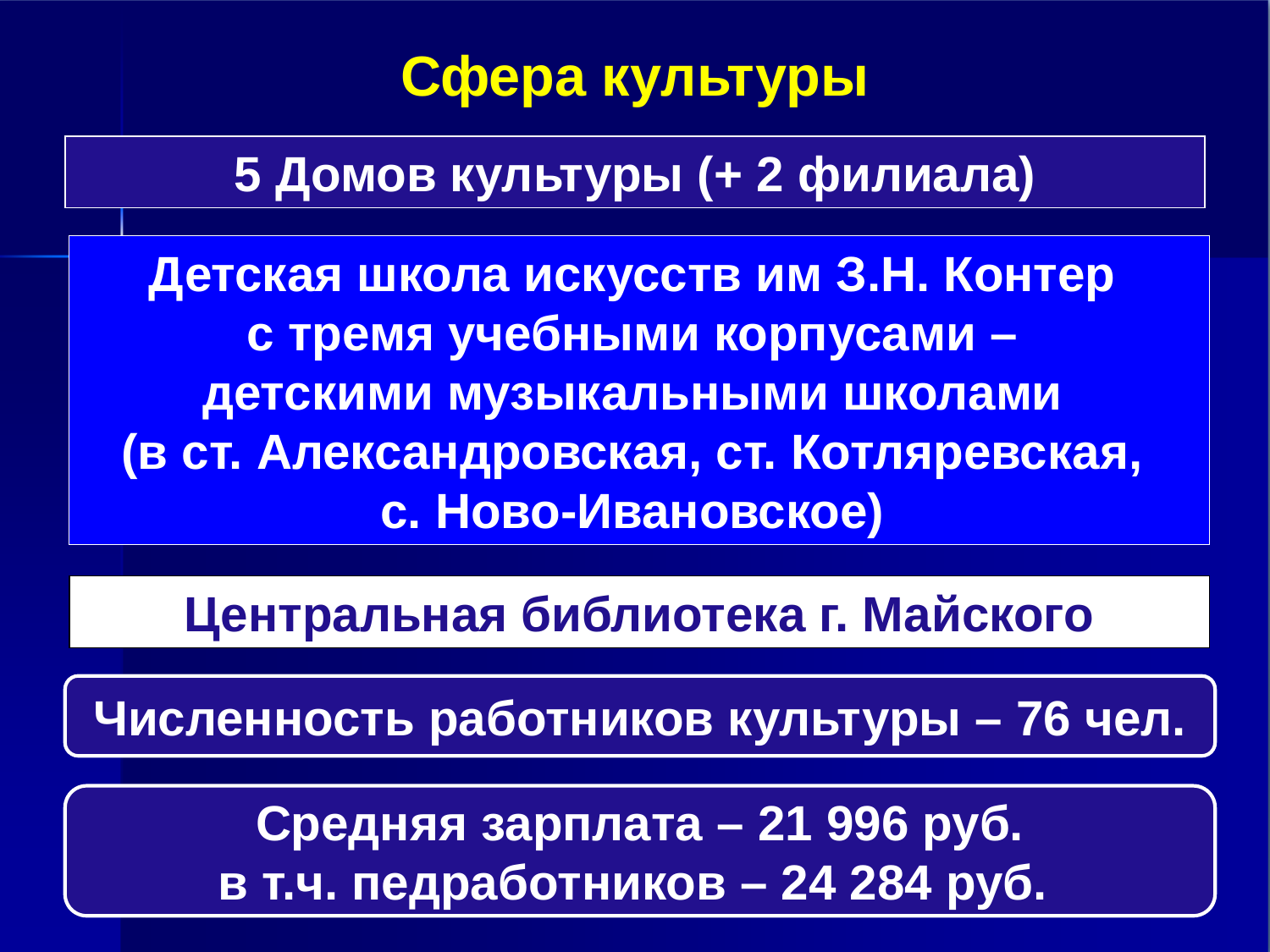

# Сфера культуры
5 Домов культуры (+ 2 филиала)
Детская школа искусств им З.Н. Контер
с тремя учебными корпусами –
детскими музыкальными школами
(в ст. Александровская, ст. Котляревская,
с. Ново-Ивановское)

Центральная библиотека г. Майского
Численность работников культуры – 76 чел.
Средняя зарплата – 21 996 руб.
в т.ч. педработников – 24 284 руб.